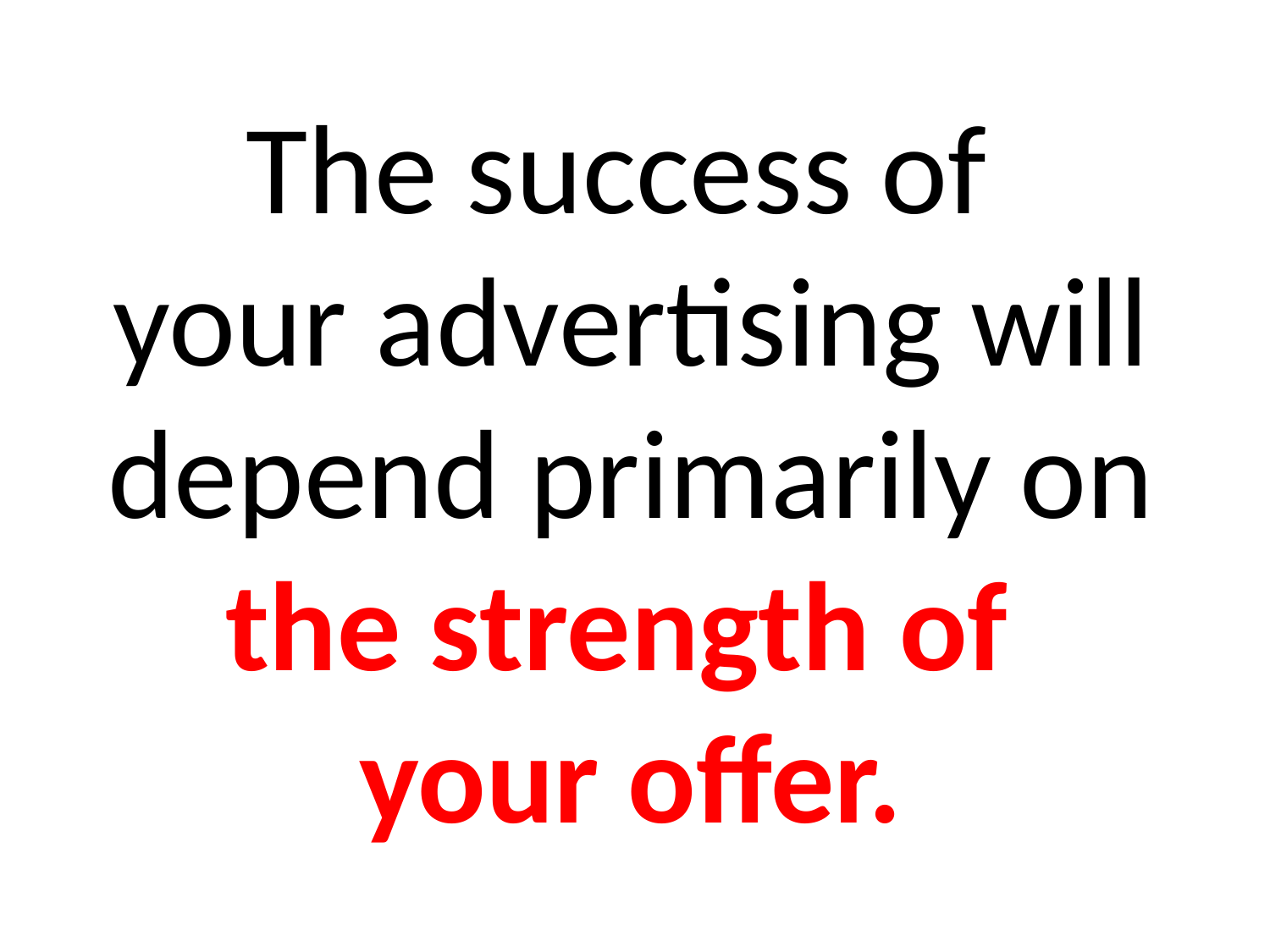

The success of
your advertising will depend primarily on the strength of
your offer.